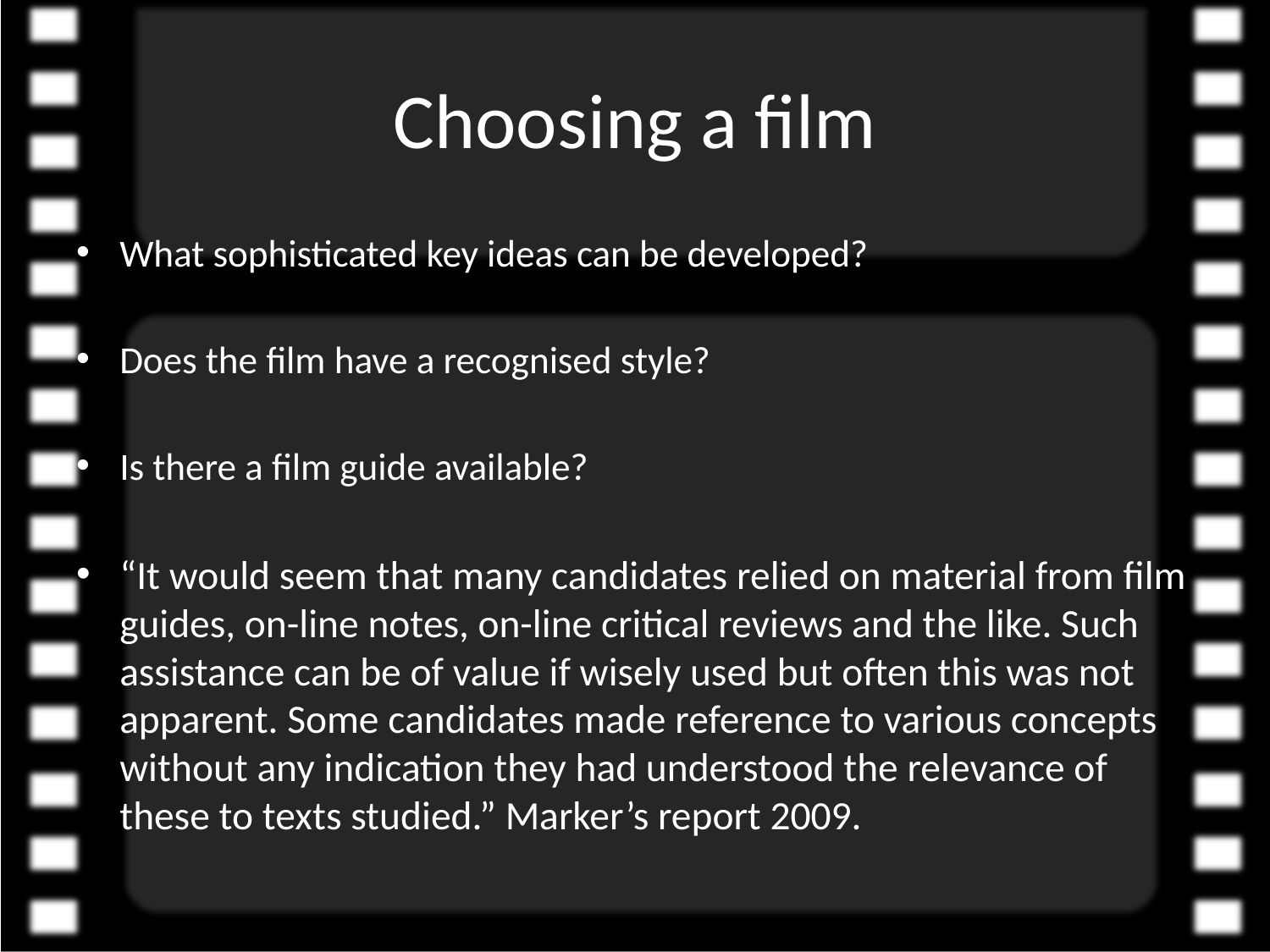

# Choosing a film
What sophisticated key ideas can be developed?

Does the film have a recognised style?

Is there a film guide available?

“It would seem that many candidates relied on material from film guides, on-line notes, on-line critical reviews and the like. Such assistance can be of value if wisely used but often this was not apparent. Some candidates made reference to various concepts without any indication they had understood the relevance of these to texts studied.” Marker’s report 2009.